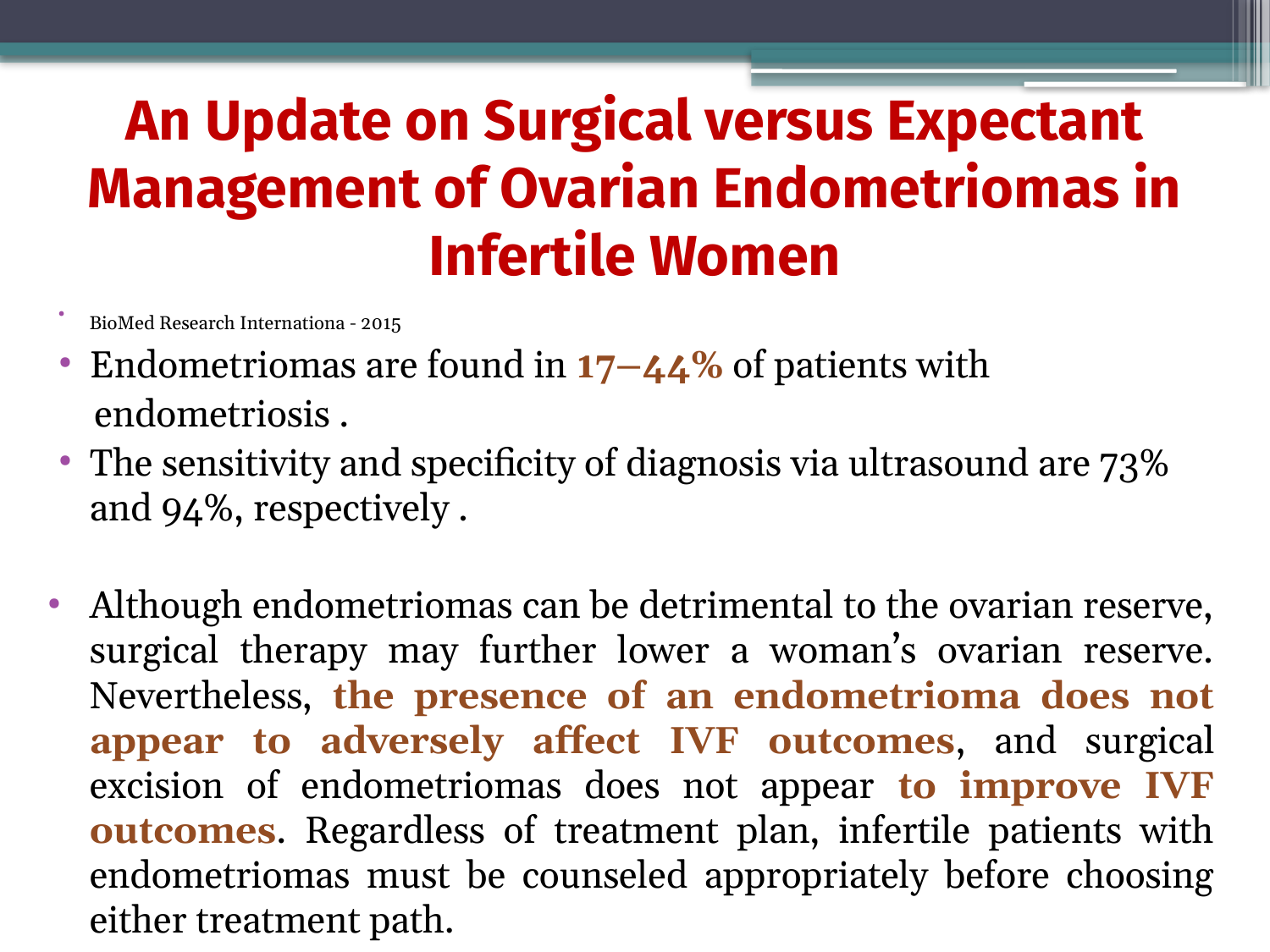

# An Update on Surgical versus Expectant Management of Ovarian Endometriomas in Infertile Women
BioMed Research Internationa - 2015
Endometriomas are found in 17–44% of patients with
    endometriosis .
The sensitivity and specificity of diagnosis via ultrasound are 73% and 94%, respectively .

Although endometriomas can be detrimental to the ovarian reserve, surgical therapy may further lower a woman’s ovarian reserve. Nevertheless, the presence of an endometrioma does not appear to adversely affect IVF outcomes, and surgical excision of endometriomas does not appear to improve IVF outcomes. Regardless of treatment plan, infertile patients with endometriomas must be counseled appropriately before choosing either treatment path.